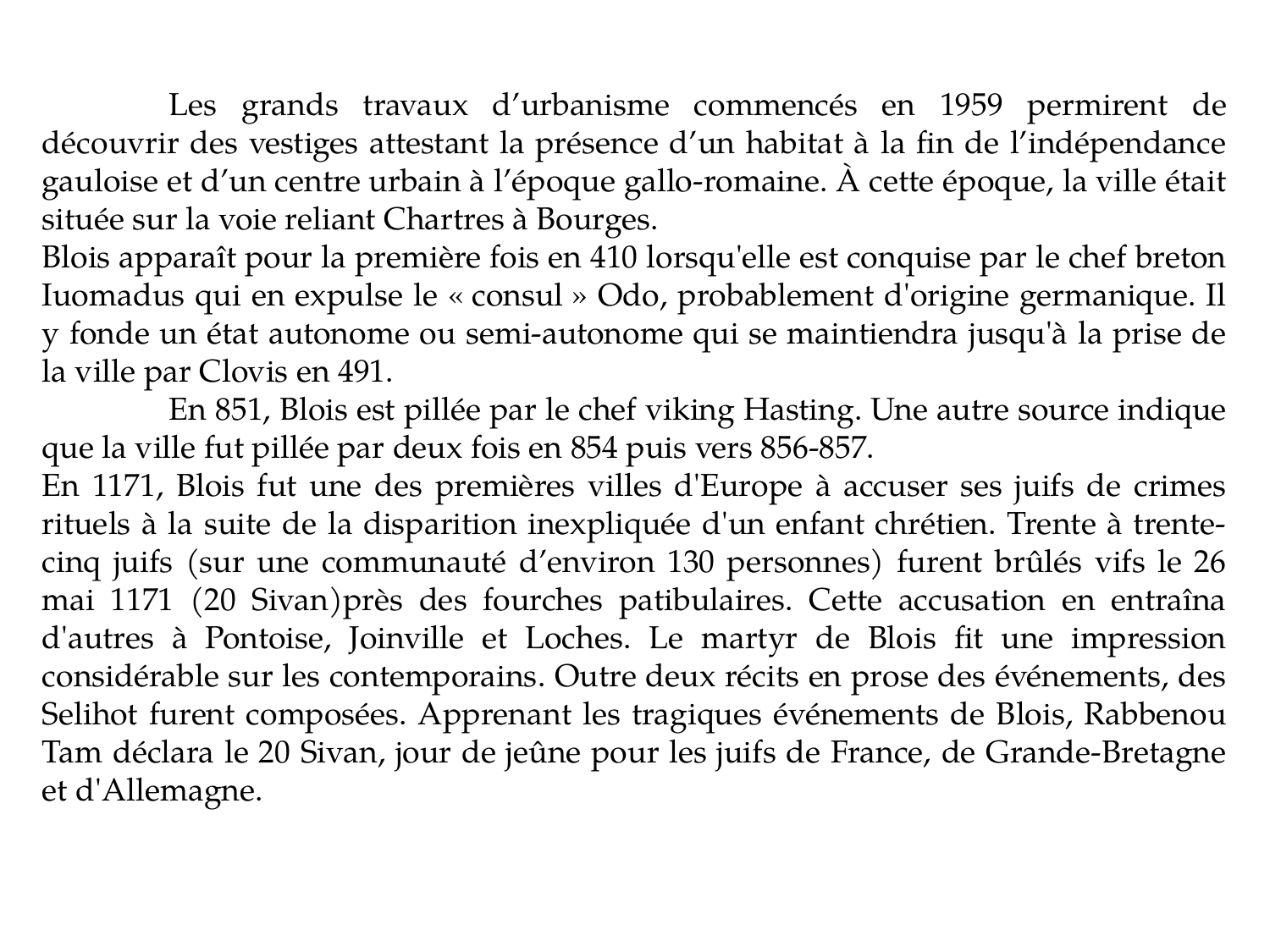

Les grands travaux d’urbanisme commencés en 1959 permirent de découvrir des vestiges attestant la présence d’un habitat à la fin de l’indépendance gauloise et d’un centre urbain à l’époque gallo-romaine. À cette époque, la ville était située sur la voie reliant Chartres à Bourges.
Blois apparaît pour la première fois en 410 lorsqu'elle est conquise par le chef breton Iuomadus qui en expulse le « consul » Odo, probablement d'origine germanique. Il y fonde un état autonome ou semi-autonome qui se maintiendra jusqu'à la prise de la ville par Clovis en 491.
	En 851, Blois est pillée par le chef viking Hasting. Une autre source indique que la ville fut pillée par deux fois en 854 puis vers 856-857.
En 1171, Blois fut une des premières villes d'Europe à accuser ses juifs de crimes rituels à la suite de la disparition inexpliquée d'un enfant chrétien. Trente à trente-cinq juifs (sur une communauté d’environ 130 personnes) furent brûlés vifs le 26 mai 1171 (20 Sivan)près des fourches patibulaires. Cette accusation en entraîna d'autres à Pontoise, Joinville et Loches. Le martyr de Blois fit une impression considérable sur les contemporains. Outre deux récits en prose des événements, des Selihot furent composées. Apprenant les tragiques événements de Blois, Rabbenou Tam déclara le 20 Sivan, jour de jeûne pour les juifs de France, de Grande-Bretagne et d'Allemagne.